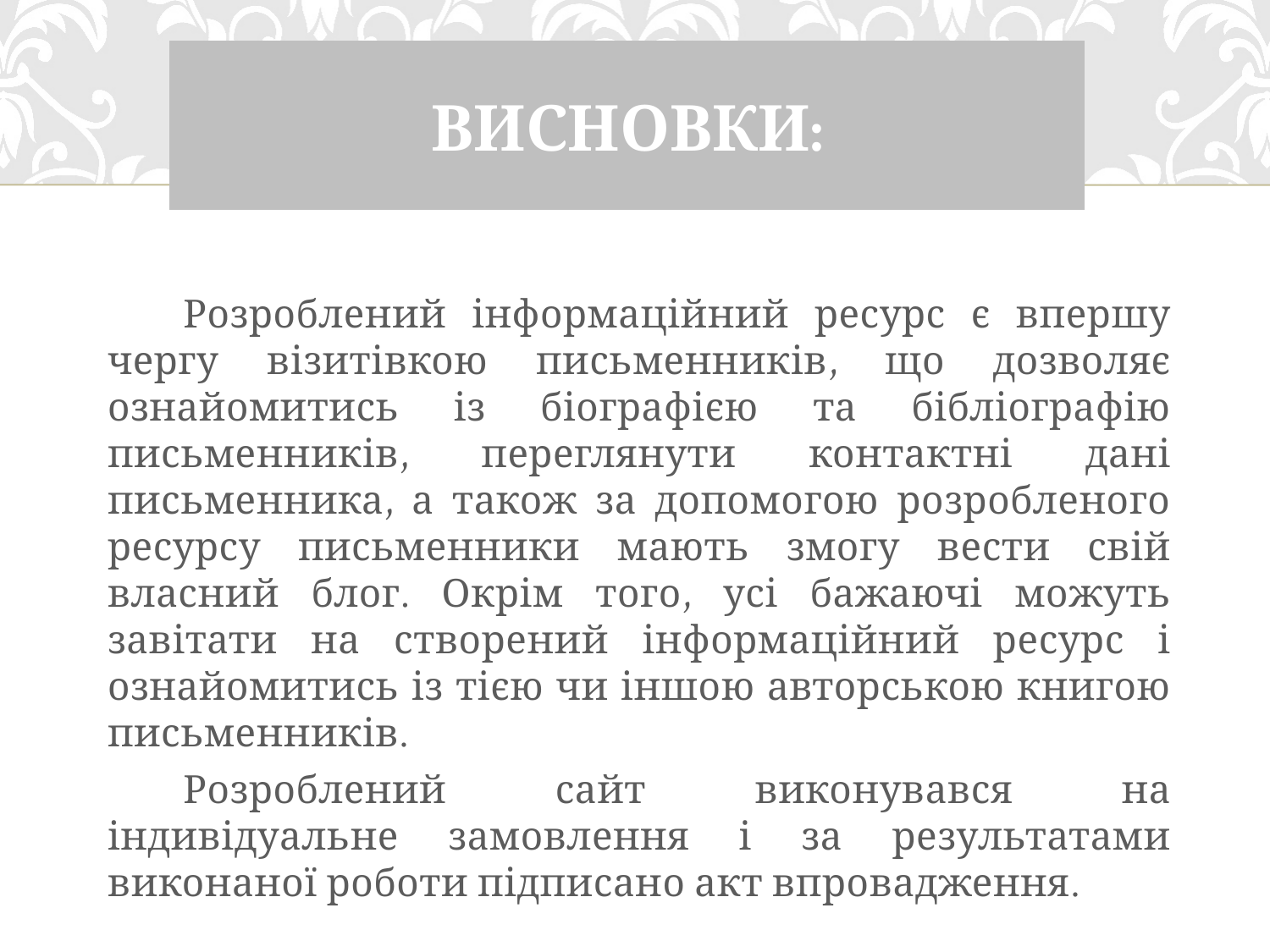

# висновки:

Розроблений інформаційний ресурс є впершу чергу візитівкою письменників, що дозволяє ознайомитись із біографією та бібліографію письменників, переглянути контактні дані письменника, а також за допомогою розробленого ресурсу письменники мають змогу вести свій власний блог. Окрім того, усі бажаючі можуть завітати на створений інформаційний ресурс і ознайомитись із тією чи іншою авторською книгою письменників.
Розроблений сайт виконувався на індивідуальне замовлення і за результатами виконаної роботи підписано акт впровадження.